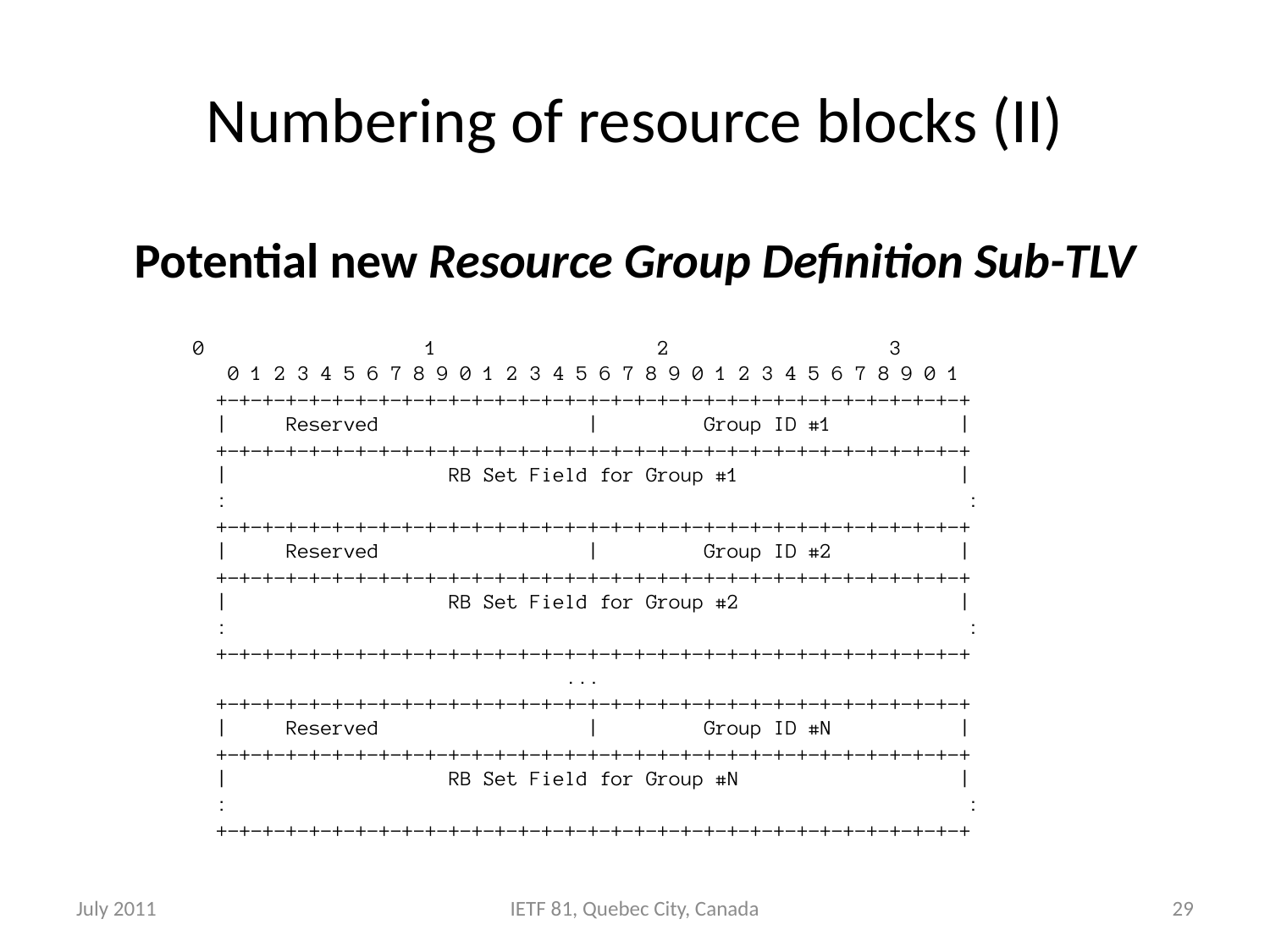

# Numbering of resource blocks (II)
Potential new Resource Group Definition Sub-TLV
 0                   1                   2                   3
    0 1 2 3 4 5 6 7 8 9 0 1 2 3 4 5 6 7 8 9 0 1 2 3 4 5 6 7 8 9 0 1
   +-+-+-+-+-+-+-+-+-+-+-+-+-+-+-+-+-+-+-+-+-+-+-+-+-+-+-+-+-+-+-+-+
   |     Reserved                  |         Group ID #1           |
   +-+-+-+-+-+-+-+-+-+-+-+-+-+-+-+-+-+-+-+-+-+-+-+-+-+-+-+-+-+-+-+-+
   |                   RB Set Field for Group #1                   |
   :                               	                        :
   +-+-+-+-+-+-+-+-+-+-+-+-+-+-+-+-+-+-+-+-+-+-+-+-+-+-+-+-+-+-+-+-+
   |     Reserved                  |         Group ID #2           |
   +-+-+-+-+-+-+-+-+-+-+-+-+-+-+-+-+-+-+-+-+-+-+-+-+-+-+-+-+-+-+-+-+
   |                   RB Set Field for Group #2                   |
   :                               	                        :
   +-+-+-+-+-+-+-+-+-+-+-+-+-+-+-+-+-+-+-+-+-+-+-+-+-+-+-+-+-+-+-+-+
                                 ...
   +-+-+-+-+-+-+-+-+-+-+-+-+-+-+-+-+-+-+-+-+-+-+-+-+-+-+-+-+-+-+-+-+
   |     Reserved                  |         Group ID #N           |
   +-+-+-+-+-+-+-+-+-+-+-+-+-+-+-+-+-+-+-+-+-+-+-+-+-+-+-+-+-+-+-+-+
   |                   RB Set Field for Group #N                   |
   :                               	                        :
   +-+-+-+-+-+-+-+-+-+-+-+-+-+-+-+-+-+-+-+-+-+-+-+-+-+-+-+-+-+-+-+-+
July 2011
IETF 81, Quebec City, Canada
29